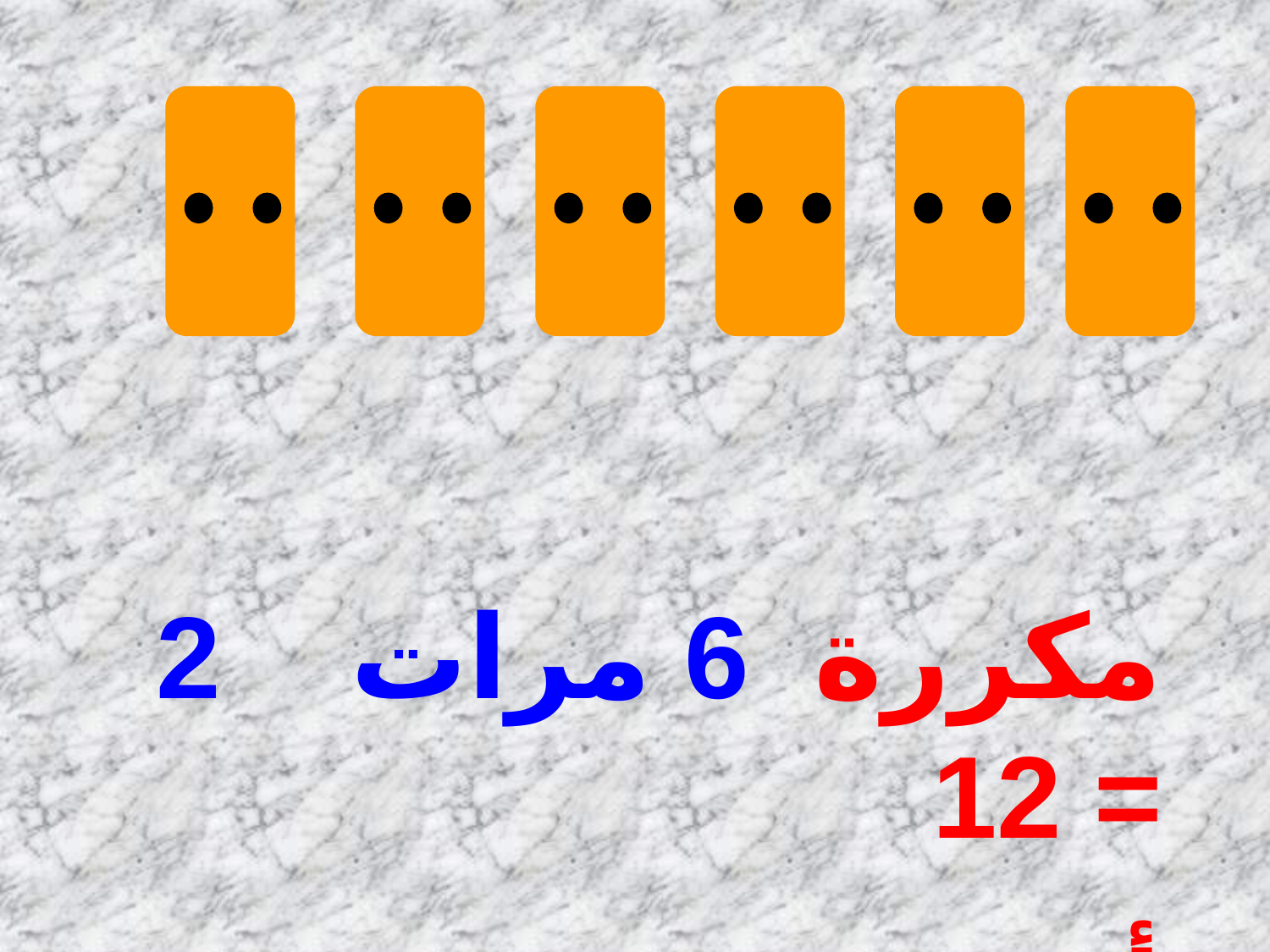

2 مكررة  6 مرات    = 12
أي : 2    ×  6       = 12